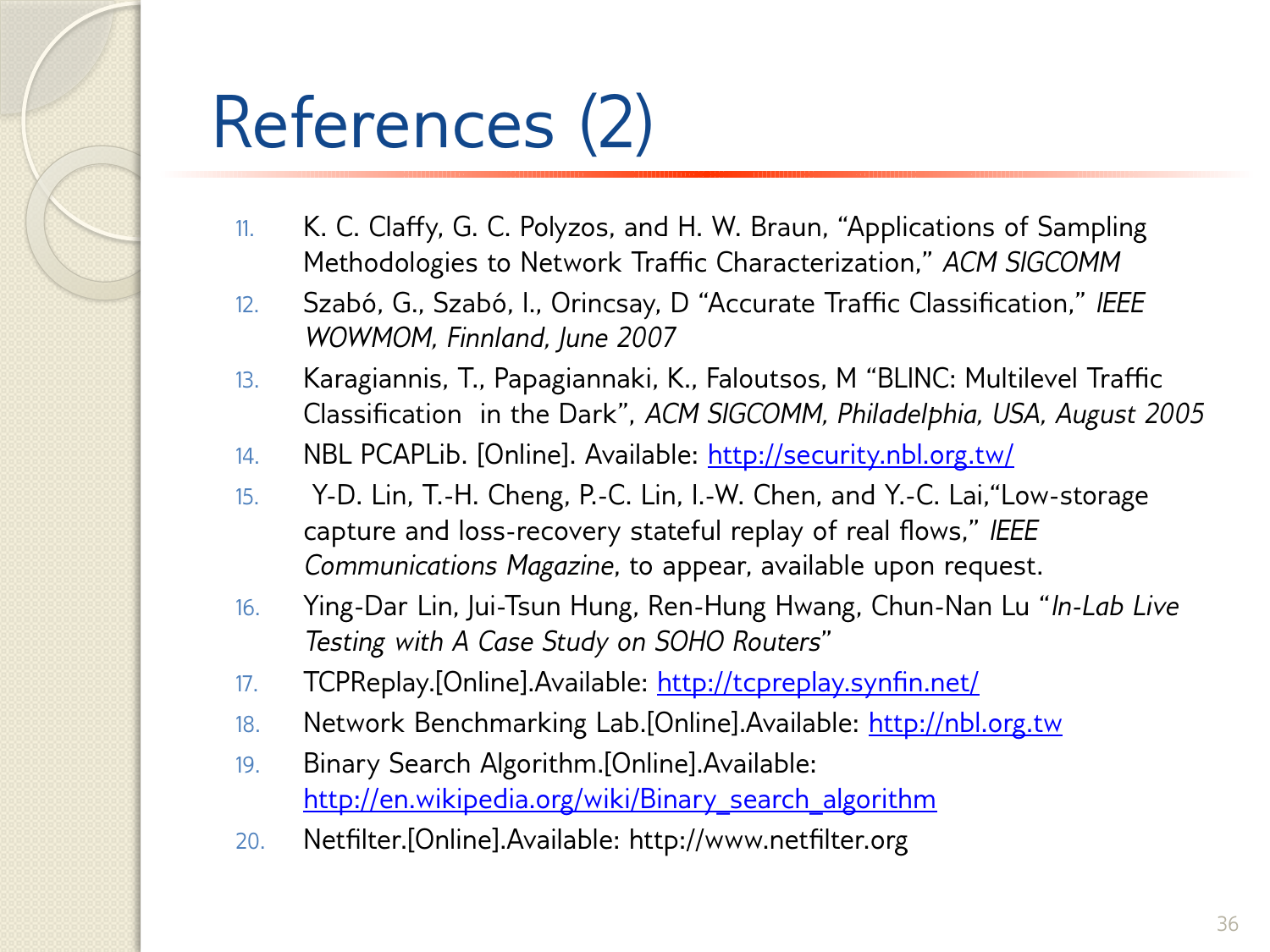

# References (2)
K. C. Claffy, G. C. Polyzos, and H. W. Braun, “Applications of Sampling Methodologies to Network Traffic Characterization,” ACM SIGCOMM
Szabó, G., Szabó, I., Orincsay, D “Accurate Traffic Classification,” IEEE WOWMOM, Finnland, June 2007
Karagiannis, T., Papagiannaki, K., Faloutsos, M “BLINC: Multilevel Traffic Classification  in the Dark”, ACM SIGCOMM, Philadelphia, USA, August 2005
NBL PCAPLib. [Online]. Available: http://security.nbl.org.tw/
 Y-D. Lin, T.-H. Cheng, P.-C. Lin, I.-W. Chen, and Y.-C. Lai,“Low-storage capture and loss-recovery stateful replay of real flows,” IEEE Communications Magazine, to appear, available upon request.
Ying-Dar Lin, Jui-Tsun Hung, Ren-Hung Hwang, Chun-Nan Lu “In-Lab Live Testing with A Case Study on SOHO Routers”
TCPReplay.[Online].Available: http://tcpreplay.synfin.net/
Network Benchmarking Lab.[Online].Available: http://nbl.org.tw
Binary Search Algorithm.[Online].Available: http://en.wikipedia.org/wiki/Binary_search_algorithm
Netfilter.[Online].Available: http://www.netfilter.org

36